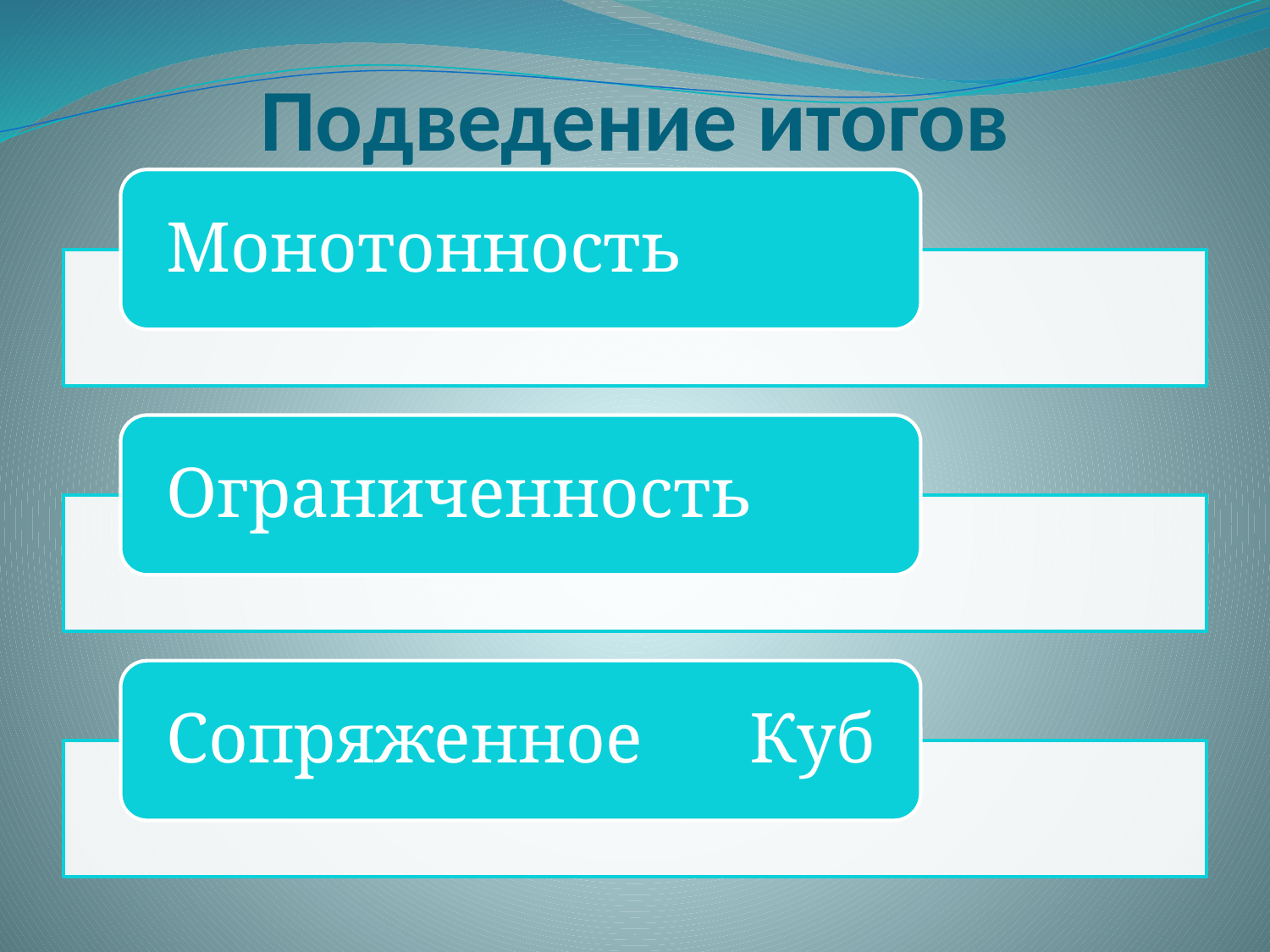

# Подведение итогов
Монотонность
Ограниченность
Сопряженное      Куб